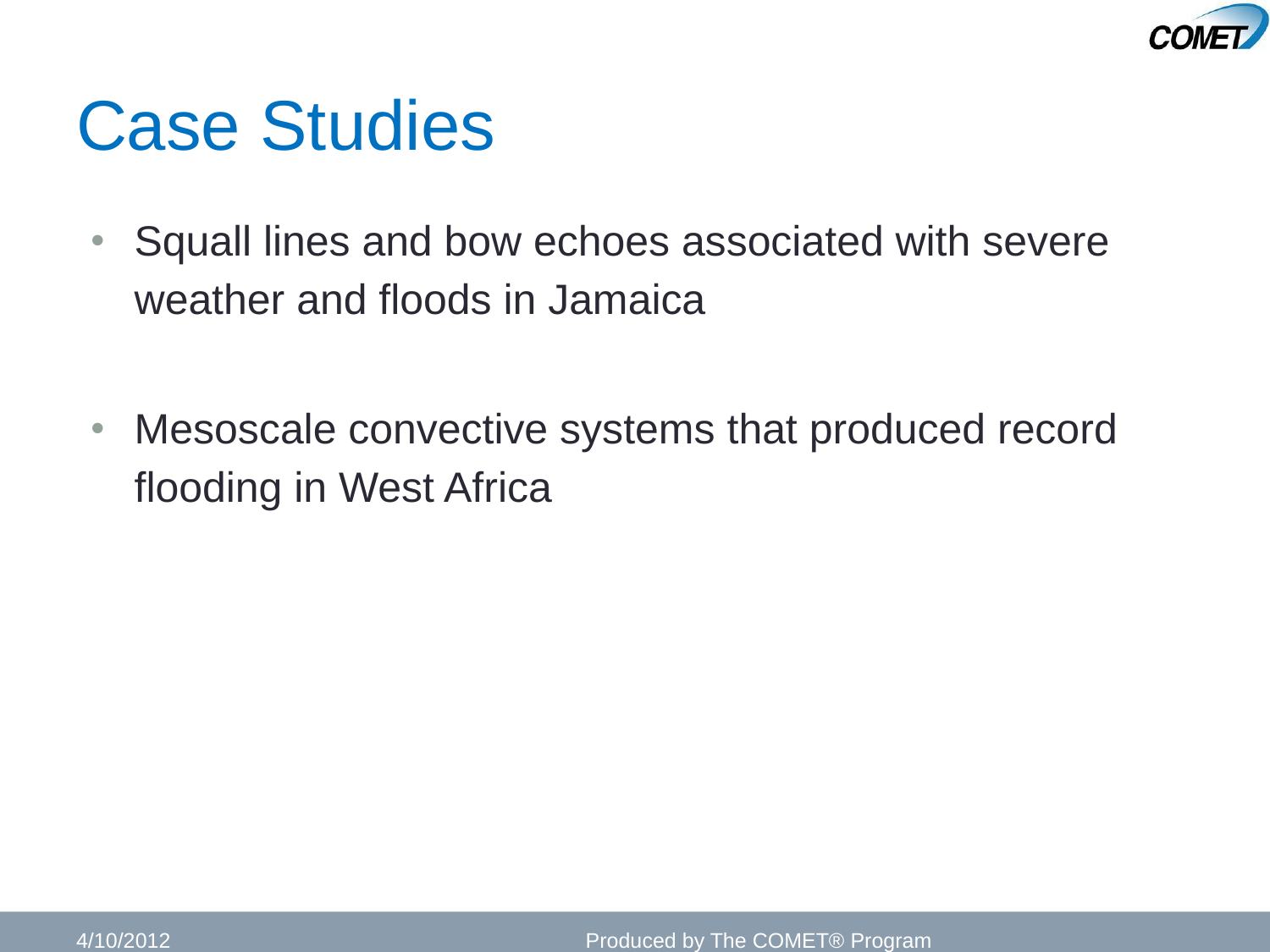

# Case Studies
Squall lines and bow echoes associated with severe weather and floods in Jamaica

Mesoscale convective systems that produced record flooding in West Africa
4/10/2012
Produced by The COMET® Program